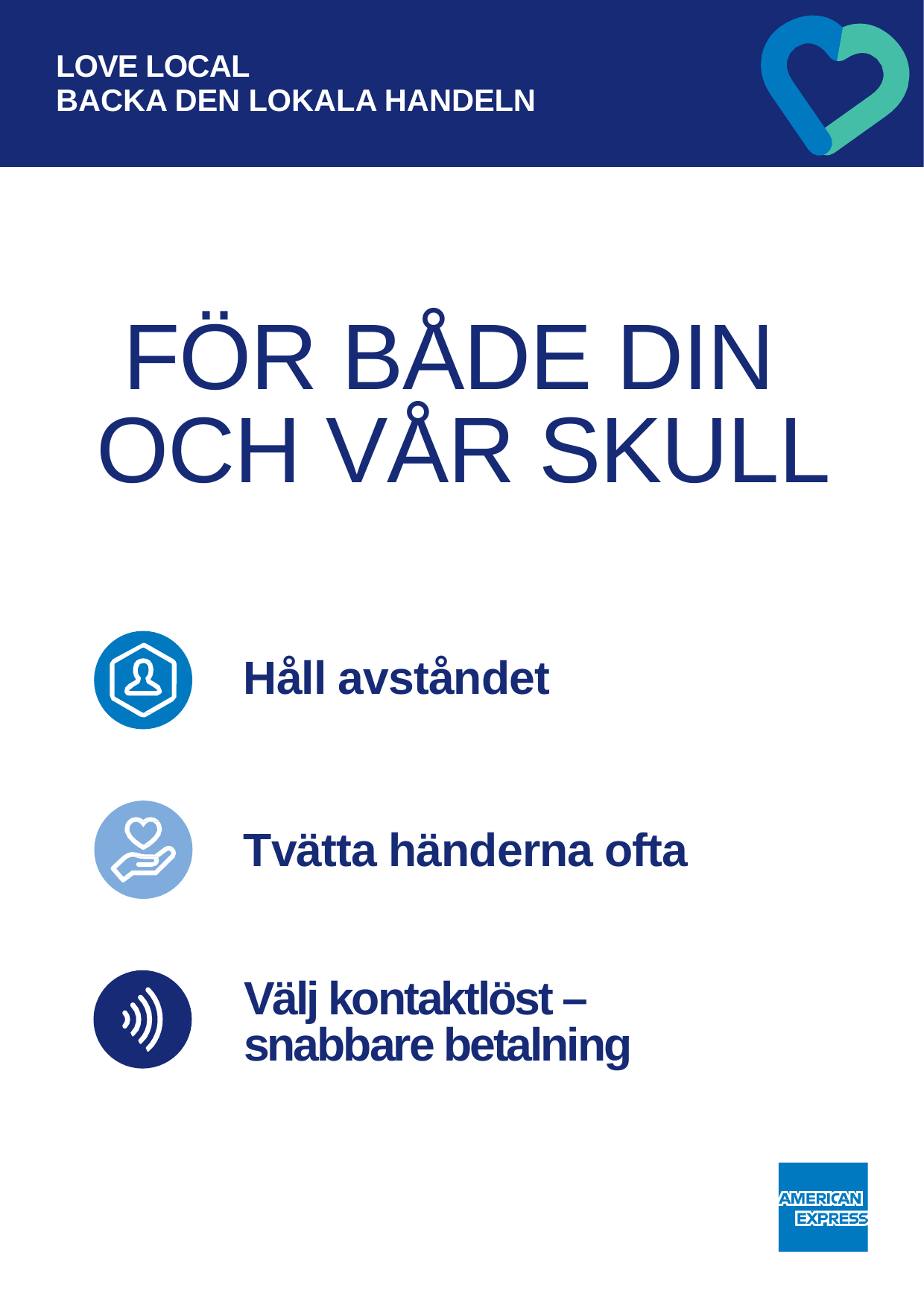

LOVE LOCAL
BACKA DEN LOKALA HANDELN
FÖR BÅDE DIN
OCH VÅR SKULL

Håll avståndet

Tvätta händerna ofta
Välj kontaktlöst – snabbare betalning